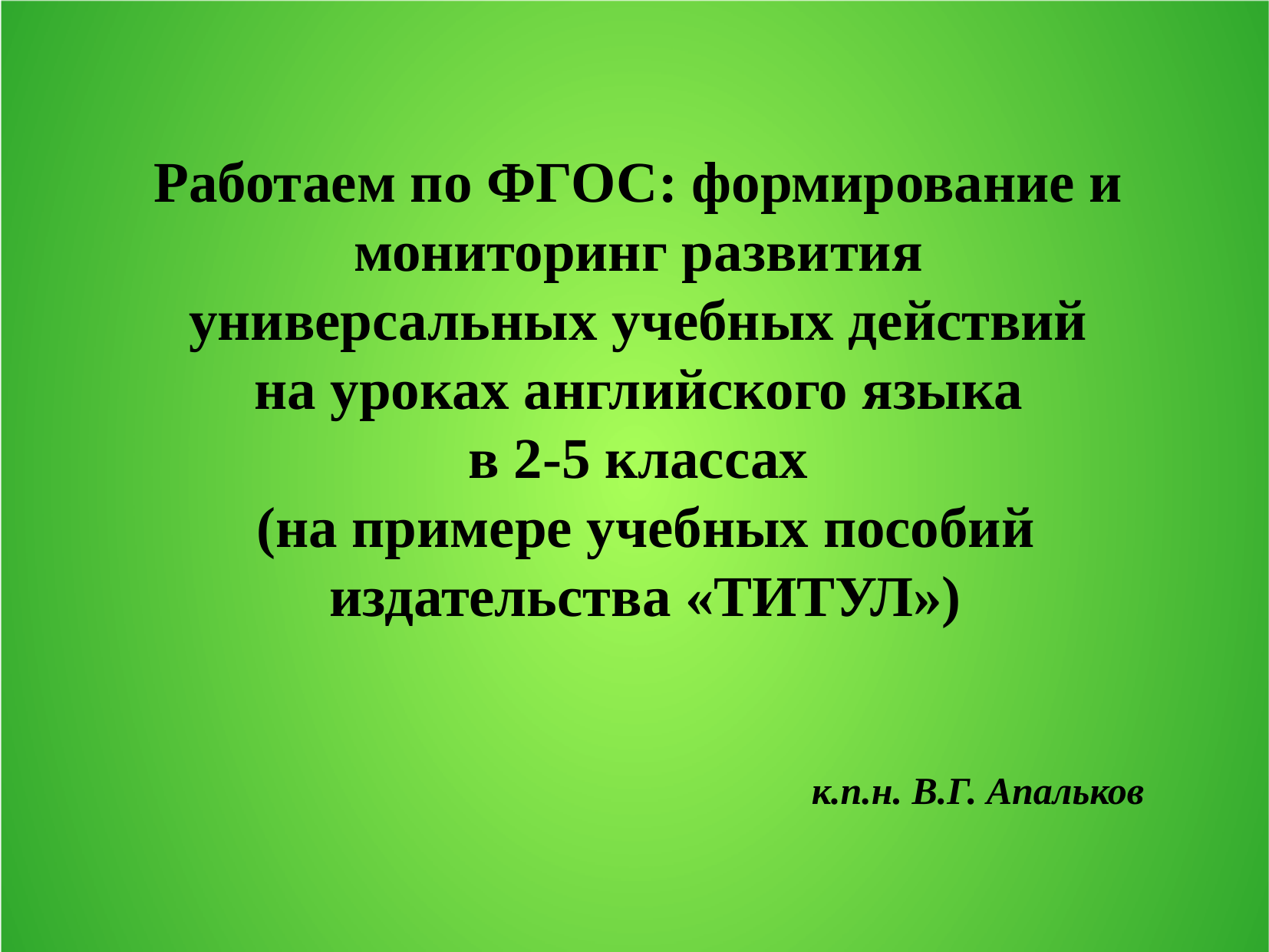

Работаем по ФГОС: формирование и
мониторинг развития
универсальных учебных действий
на уроках английского языка
в 2-5 классах
(на примере учебных пособий
издательства «ТИТУЛ»)

          к.п.н. В.Г. Апальков